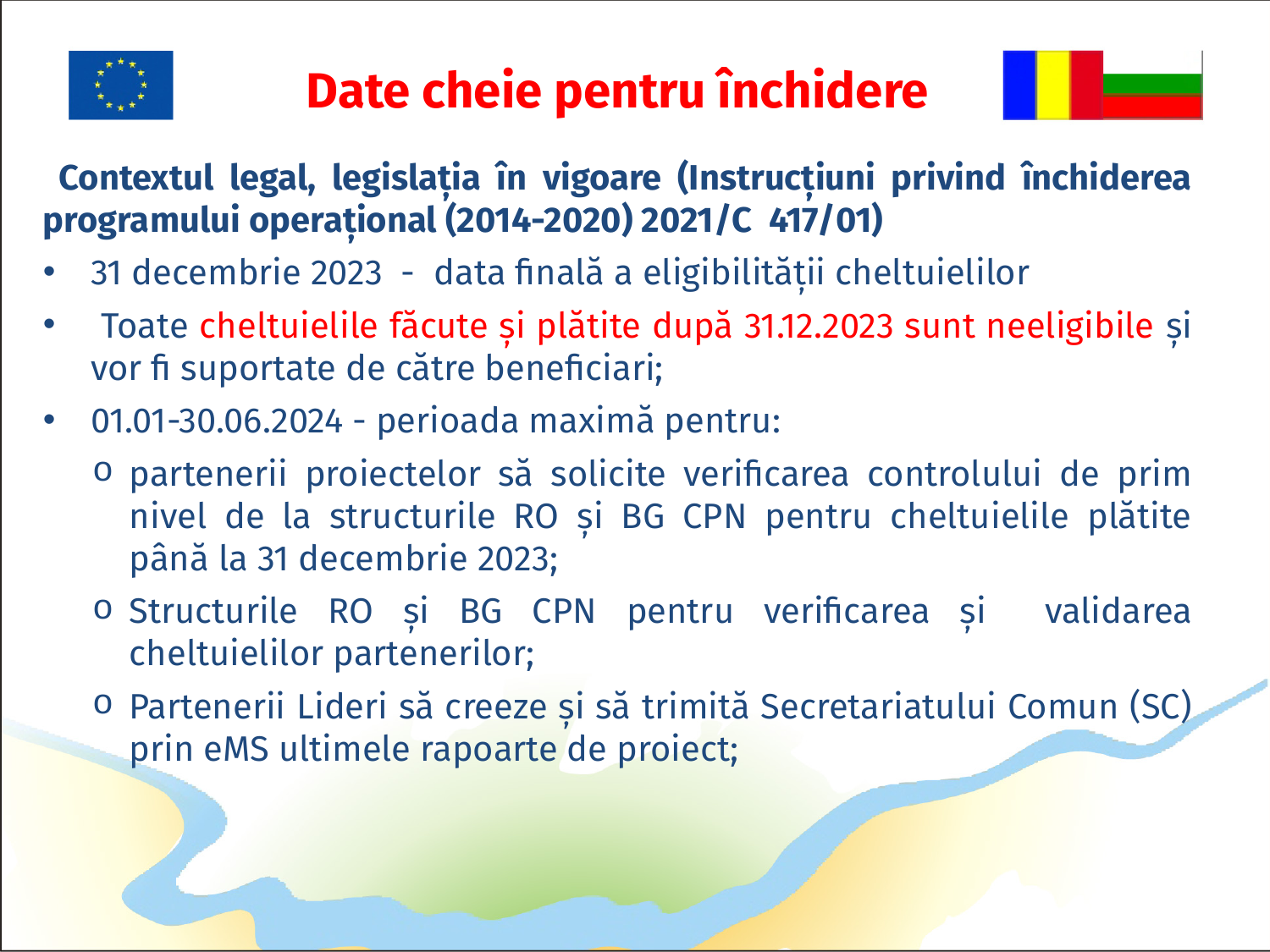

# Date cheie pentru închidere
 Contextul legal, legislația în vigoare (Instrucțiuni privind închiderea programului operațional (2014-2020) 2021/C  417/01)
31 decembrie 2023  -  data finală a eligibilității cheltuielilor
 Toate cheltuielile făcute și plătite după 31.12.2023 sunt neeligibile și vor fi suportate de către beneficiari;
01.01-30.06.2024 - perioada maximă pentru:
partenerii proiectelor să solicite verificarea controlului de prim nivel de la structurile RO și BG CPN pentru cheltuielile plătite până la 31 decembrie 2023;
Structurile RO și BG CPN pentru verificarea și  validarea cheltuielilor partenerilor;
Partenerii Lideri să creeze și să trimită Secretariatului Comun (SC) prin eMS ultimele rapoarte de proiect;